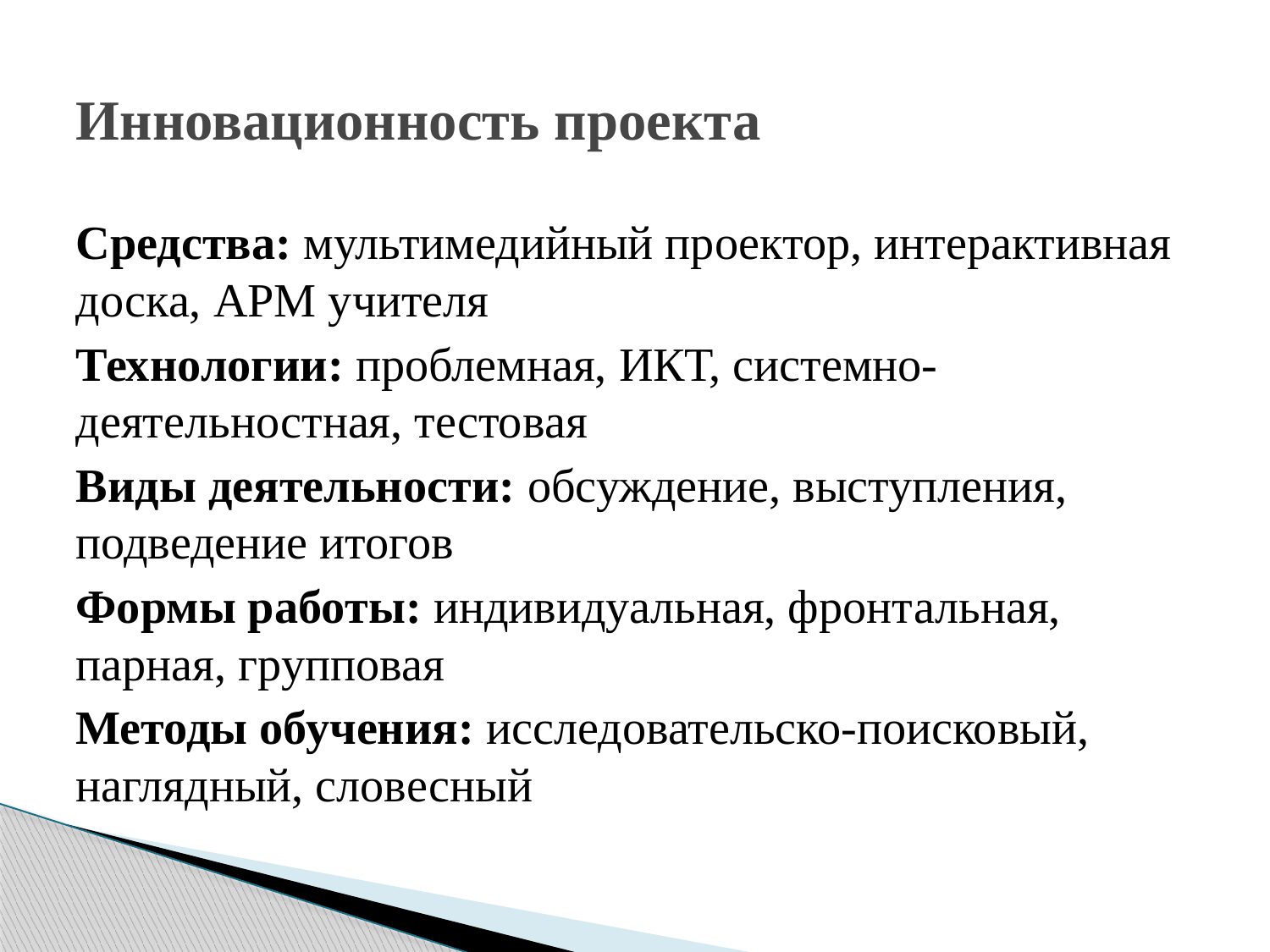

# Инновационность проекта
Средства: мультимедийный проектор, интерактивная доска, АРМ учителя
Технологии: проблемная, ИКТ, системно-деятельностная, тестовая
Виды деятельности: обсуждение, выступления, подведение итогов
Формы работы: индивидуальная, фронтальная, парная, групповая
Методы обучения: исследовательско-поисковый, наглядный, словесный